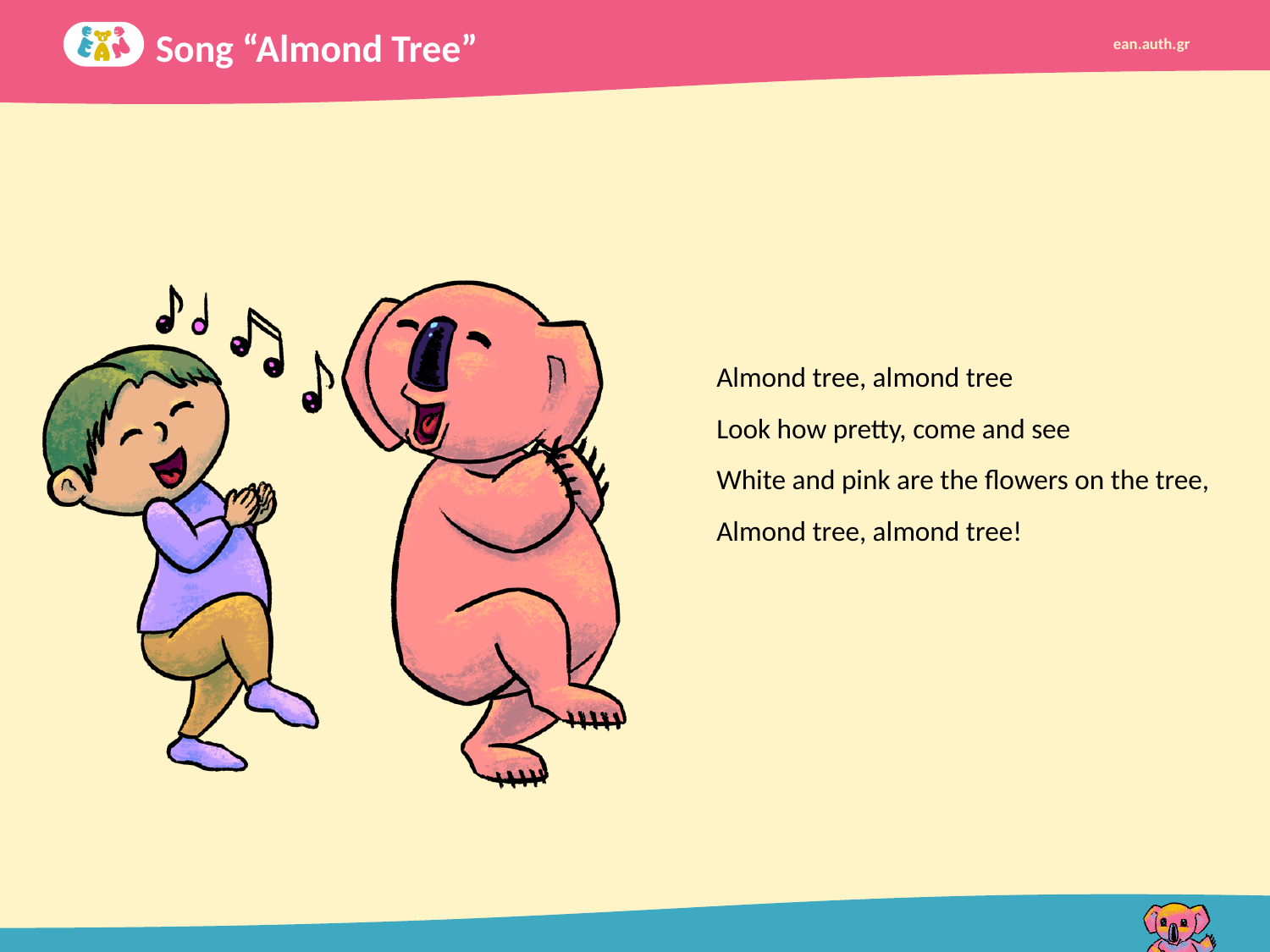

Song “Almond Tree”

Almond tree, almond tree
Look how pretty, come and see
White and pink are the flowers on the tree,
Almond tree, almond tree!